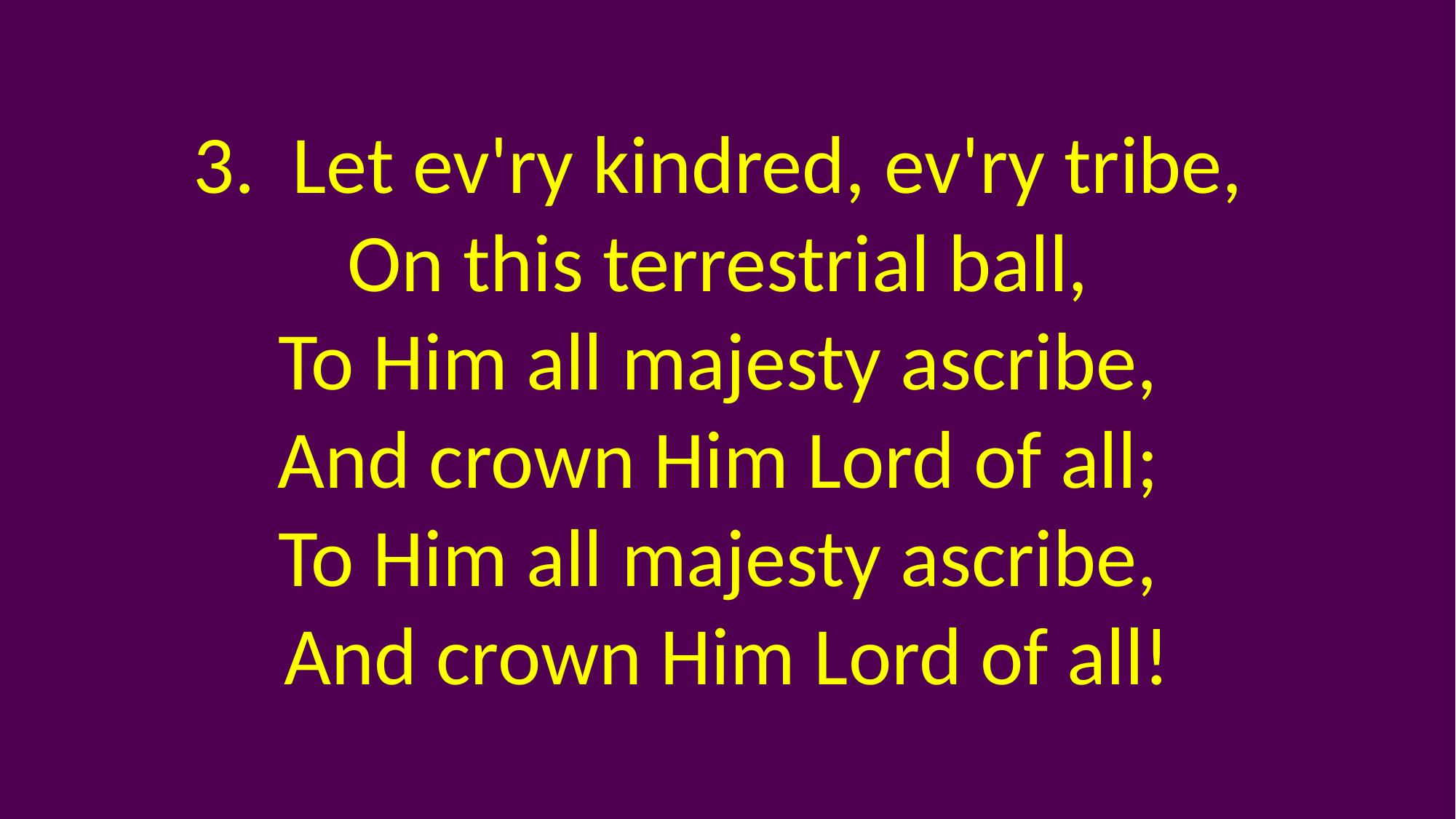

3.  Let ev'ry kindred, ev'ry tribe,
On this terrestrial ball,
To Him all majesty ascribe,
And crown Him Lord of all;
To Him all majesty ascribe,
And crown Him Lord of all!